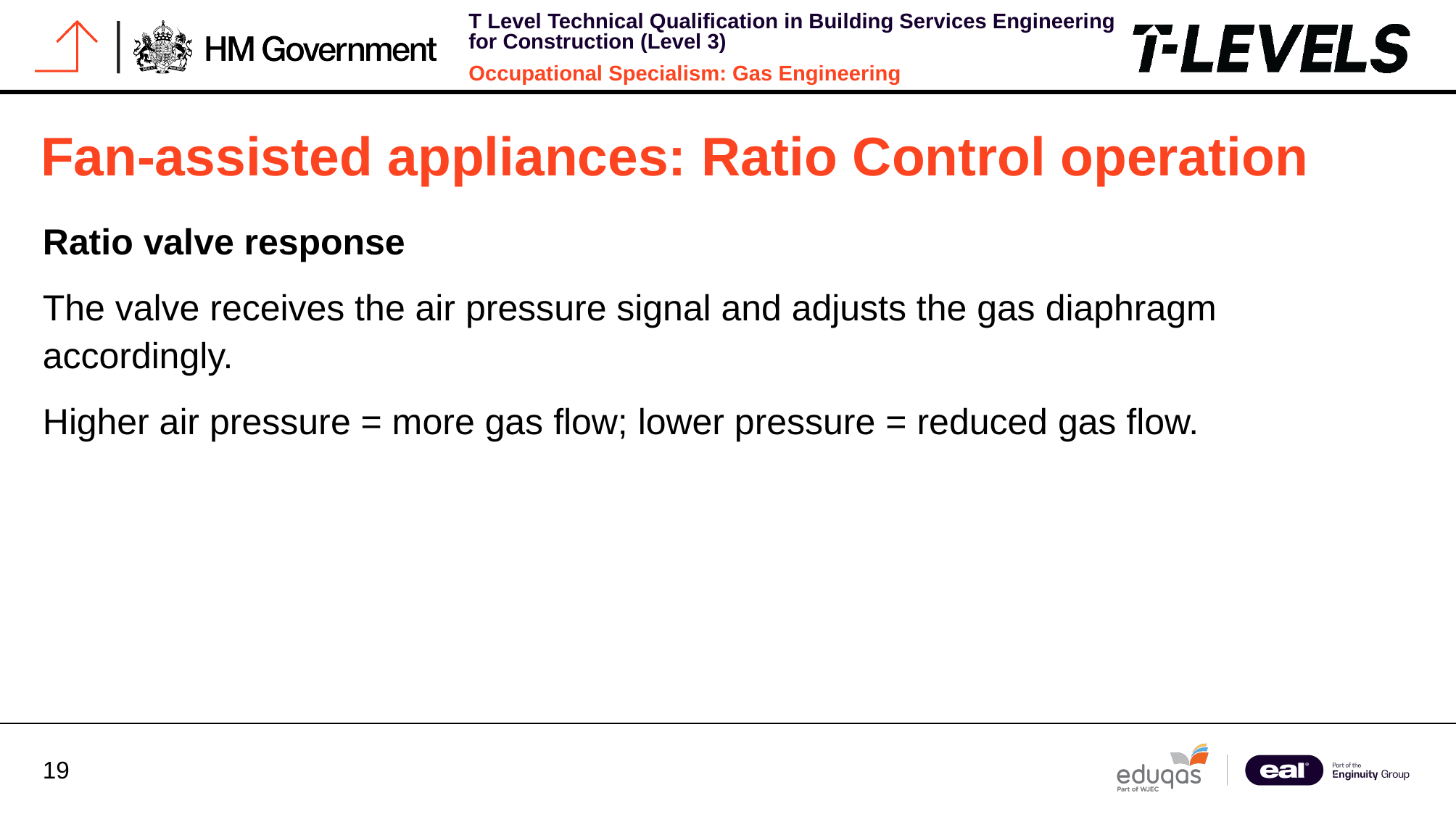

# Fan-assisted appliances: Ratio Control operation
Ratio valve response
The valve receives the air pressure signal and adjusts the gas diaphragm accordingly.
Higher air pressure = more gas flow; lower pressure = reduced gas flow.